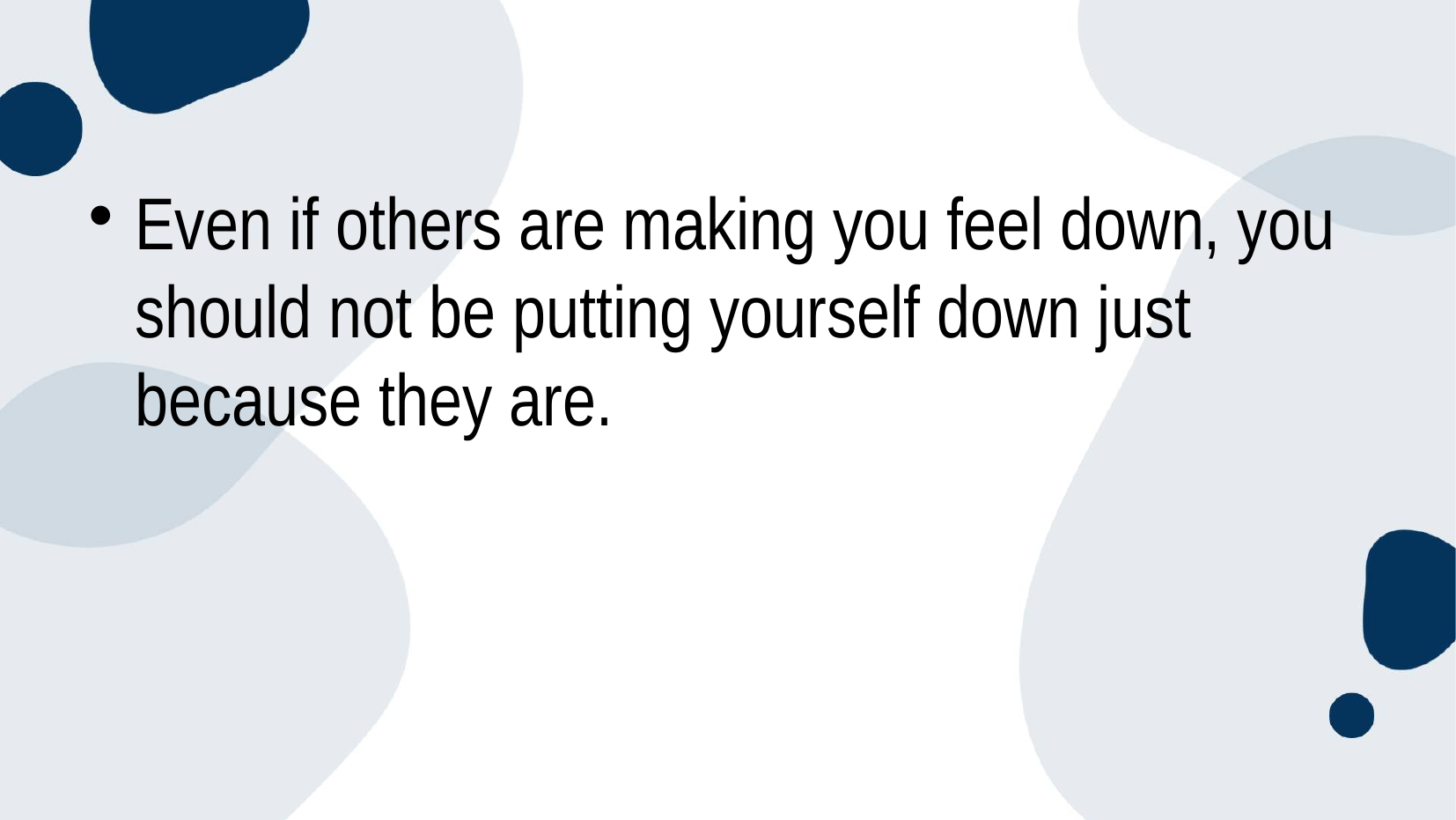

Even if others are making you feel down, you should not be putting yourself down just because they are.